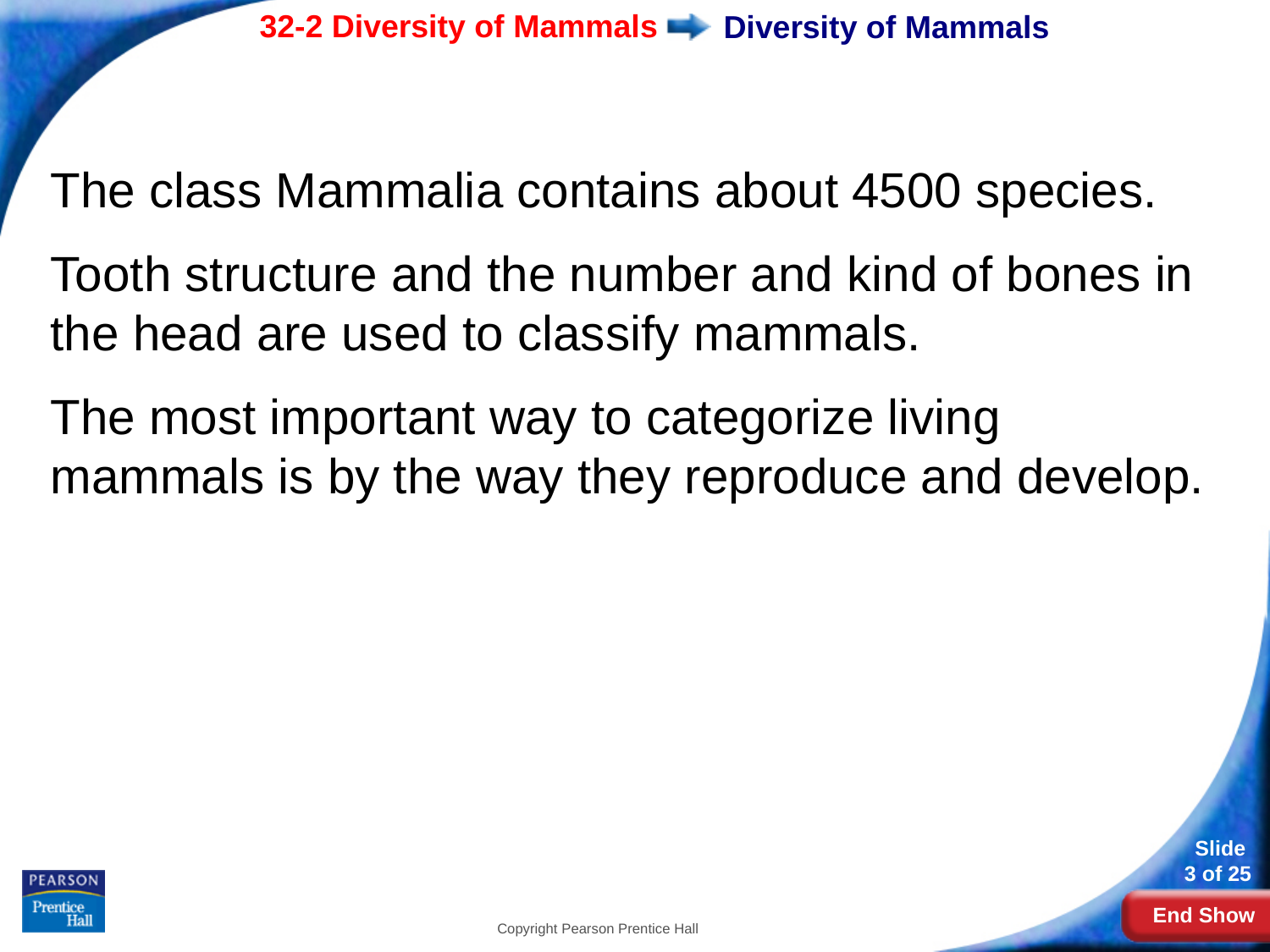

# Diversity of Mammals
The class Mammalia contains about 4500 species.
Tooth structure and the number and kind of bones in the head are used to classify mammals.
The most important way to categorize living mammals is by the way they reproduce and develop.
Copyright Pearson Prentice Hall